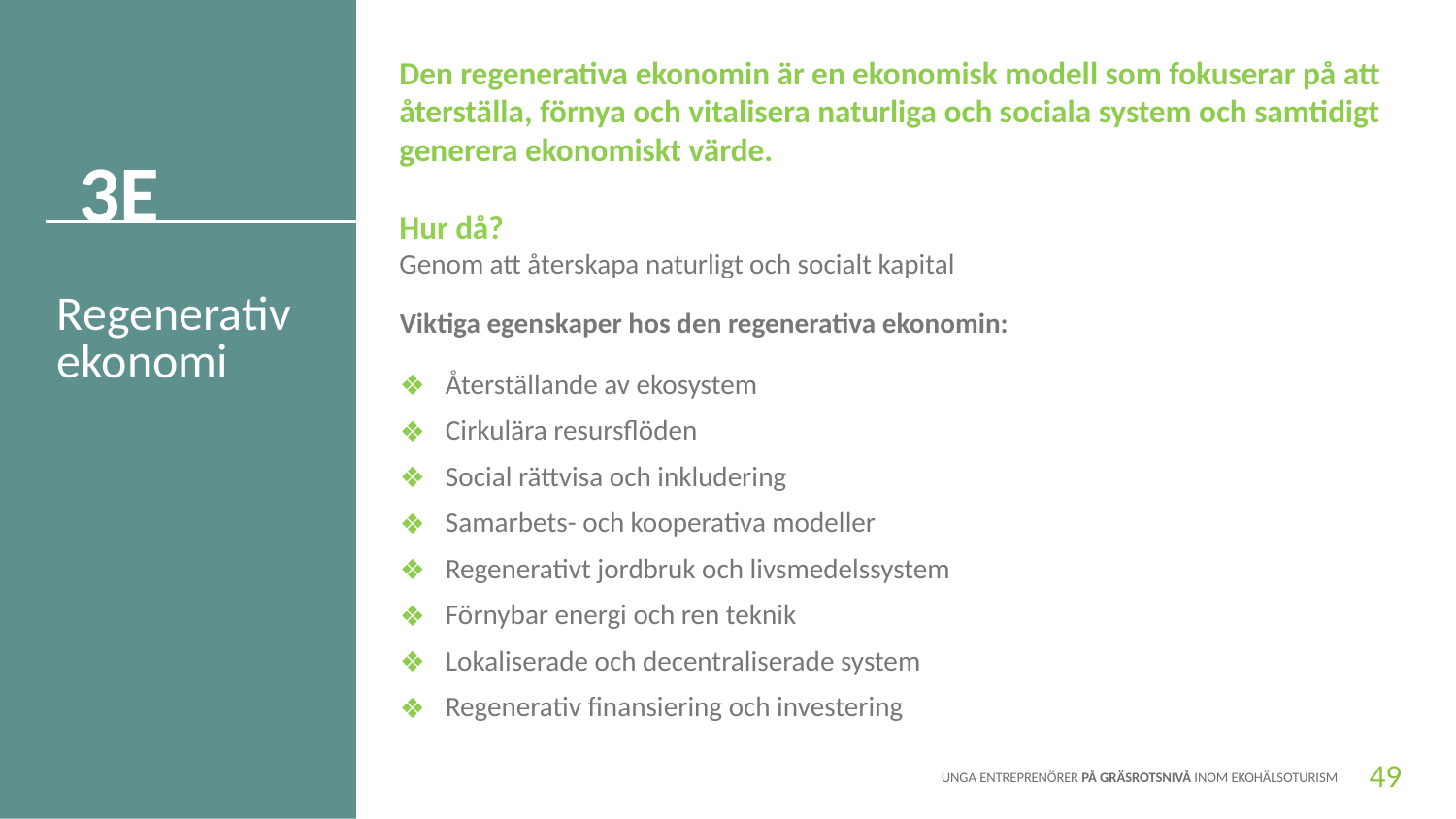

Den regenerativa ekonomin är en ekonomisk modell som fokuserar på att återställa, förnya och vitalisera naturliga och sociala system och samtidigt generera ekonomiskt värde.
Hur då?
Genom att återskapa naturligt och socialt kapital
3E
Regenerativ ekonomi

Viktiga egenskaper hos den regenerativa ekonomin:

Återställande av ekosystem
Cirkulära resursflöden
Social rättvisa och inkludering
Samarbets- och kooperativa modeller
Regenerativt jordbruk och livsmedelssystem
Förnybar energi och ren teknik
Lokaliserade och decentraliserade system
Regenerativ finansiering och investering
49